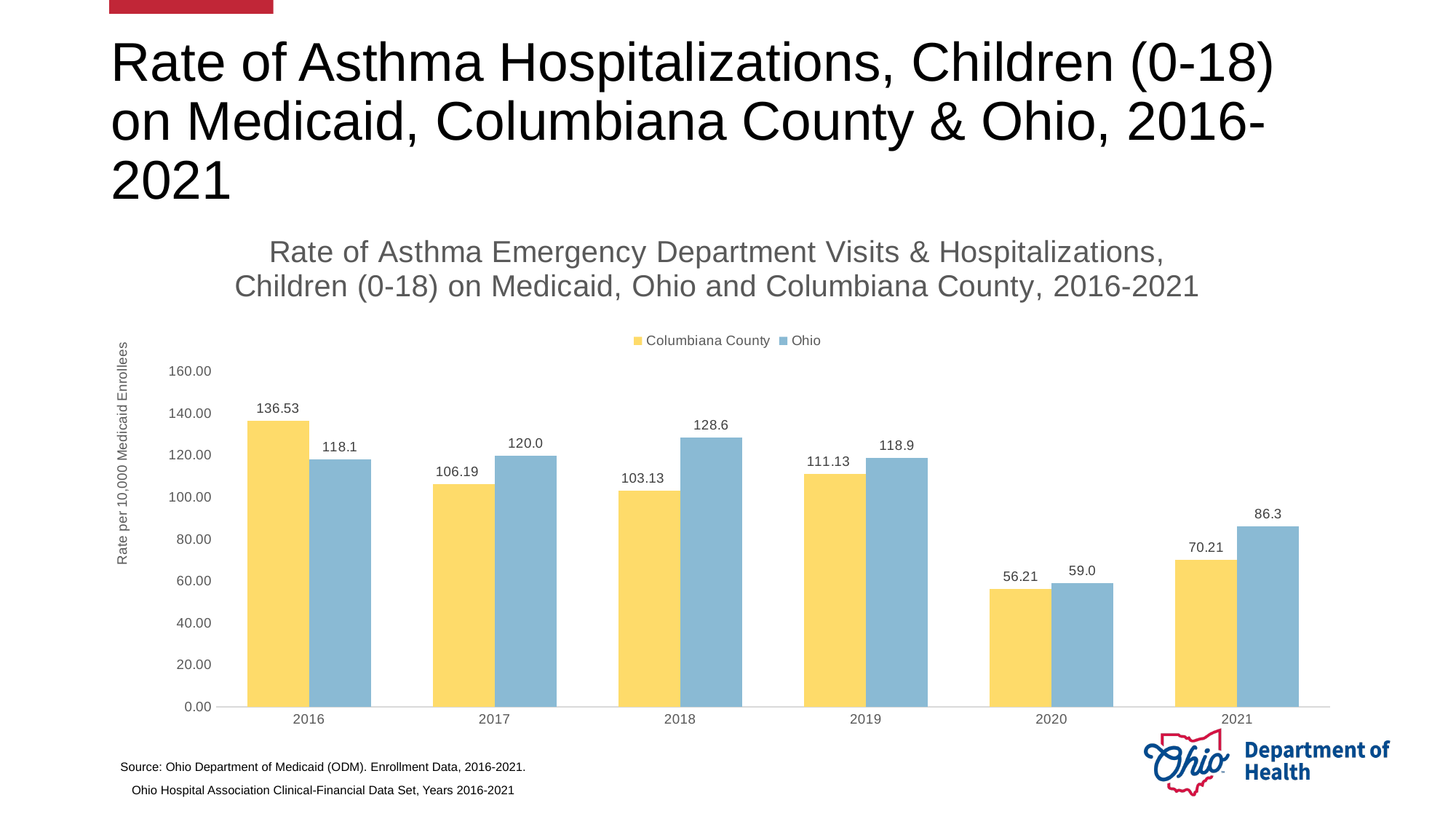

# Rate of Asthma Hospitalizations, Children (0-18) on Medicaid, Columbiana County & Ohio, 2016-2021

### Chart: Rate of Asthma Emergency Department Visits & Hospitalizations, Children (0-18) on Medicaid, Ohio and Columbiana County, 2016-2021

| Category | Columbiana County | Ohio |
|---|---|---|
| 2016 | 136.53193458809008 | 118.07072733668609 |
| 2017 | 106.18762475049901 | 120.00470323794849 |
| 2018 | 103.1265346210509 | 128.55001516651058 |
| 2019 | 111.12981983498905 | 118.8504883546206 |
| 2020 | 56.213269738523124 | 58.99600967982358 |
| 2021 | 70.20731808044933 | 86.30966146023712 |
Source: Ohio Department of Medicaid (ODM). Enrollment Data, 2016-2021.
Ohio Hospital Association Clinical-Financial Data Set, Years 2016-2021